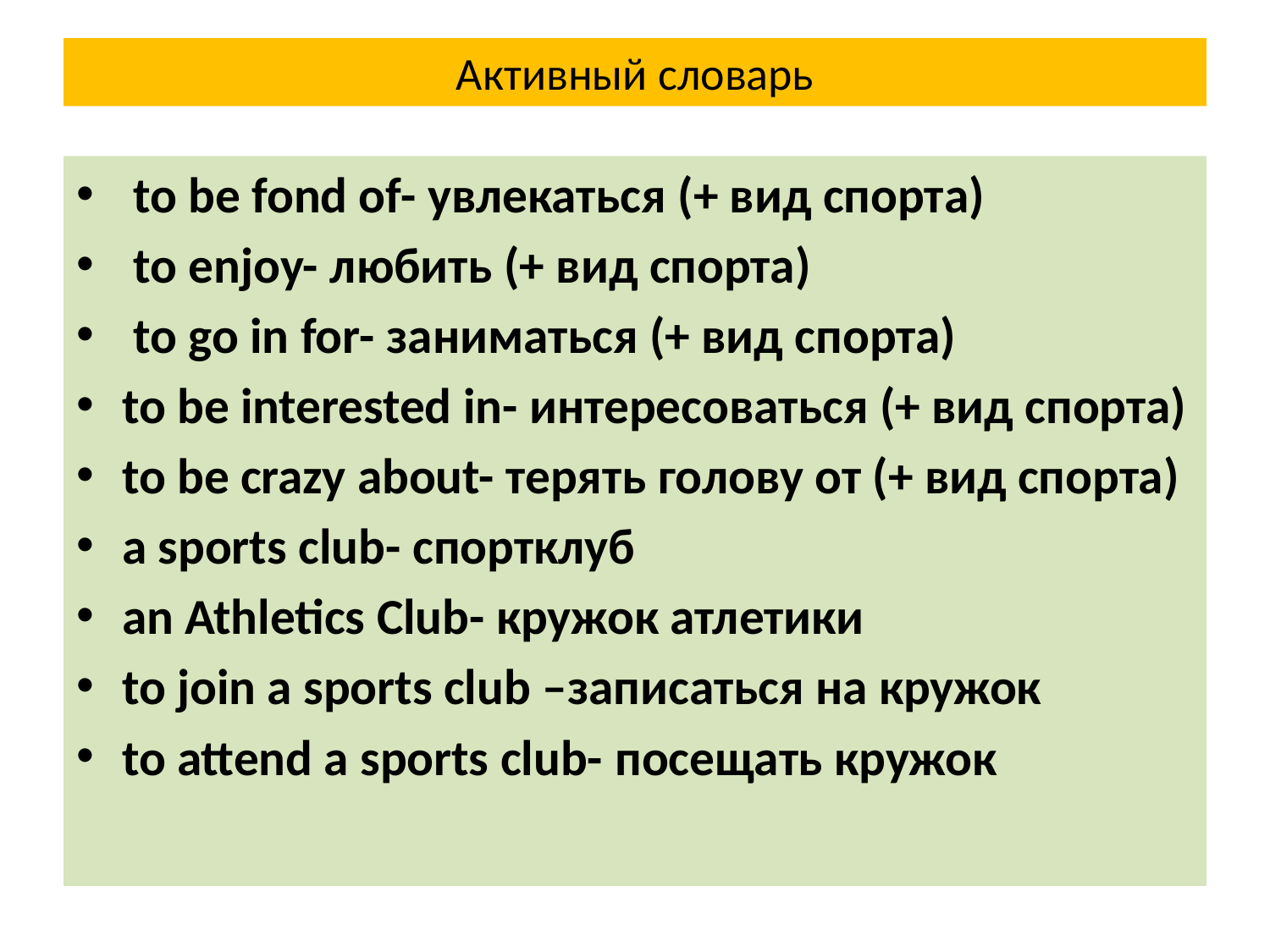

# Активный словарь
 to be fond of- увлекаться (+ вид спорта)
 to enjoy- любить (+ вид спорта)
 to go in for- заниматься (+ вид спорта)
to be interested in- интересоваться (+ вид спорта)
to be crazy about- терять голову от (+ вид спорта)
a sports club- спортклуб
an Athletics Club- кружок атлетики
to join a sports club –записаться на кружок
to attend a sports club- посещать кружок